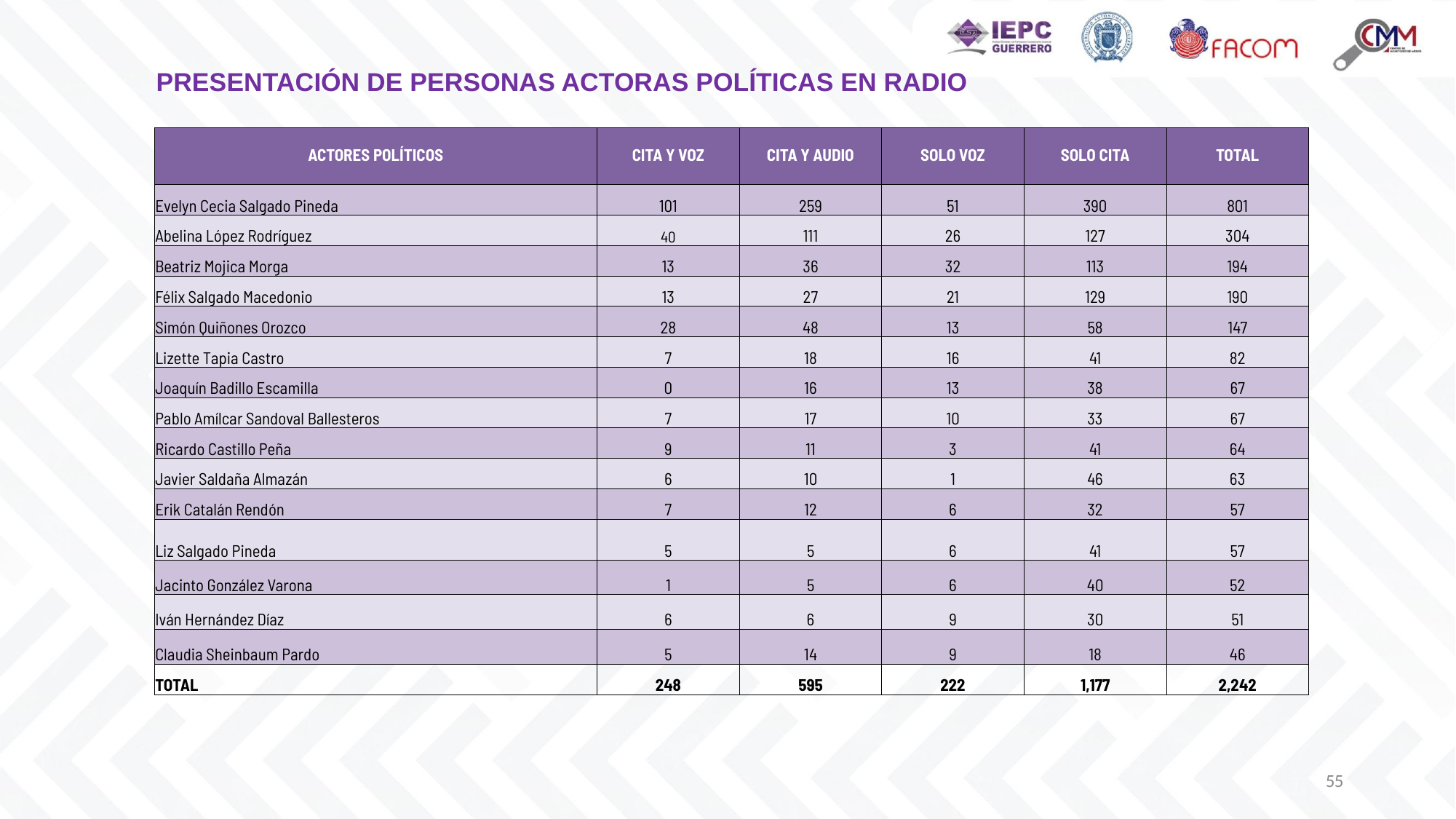

PRESENTACIÓN DE PERSONAS ACTORAS POLÍTICAS EN RADIO
| ACTORES POLÍTICOS | CITA Y VOZ | CITA Y AUDIO | SOLO VOZ | SOLO CITA | TOTAL |
| --- | --- | --- | --- | --- | --- |
| Evelyn Cecia Salgado Pineda | 101 | 259 | 51 | 390 | 801 |
| Abelina López Rodríguez | 40 | 111 | 26 | 127 | 304 |
| Beatriz Mojica Morga | 13 | 36 | 32 | 113 | 194 |
| Félix Salgado Macedonio | 13 | 27 | 21 | 129 | 190 |
| Simón Quiñones Orozco | 28 | 48 | 13 | 58 | 147 |
| Lizette Tapia Castro | 7 | 18 | 16 | 41 | 82 |
| Joaquín Badillo Escamilla | 0 | 16 | 13 | 38 | 67 |
| Pablo Amílcar Sandoval Ballesteros | 7 | 17 | 10 | 33 | 67 |
| Ricardo Castillo Peña | 9 | 11 | 3 | 41 | 64 |
| Javier Saldaña Almazán | 6 | 10 | 1 | 46 | 63 |
| Erik Catalán Rendón | 7 | 12 | 6 | 32 | 57 |
| Liz Salgado Pineda | 5 | 5 | 6 | 41 | 57 |
| Jacinto González Varona | 1 | 5 | 6 | 40 | 52 |
| Iván Hernández Díaz | 6 | 6 | 9 | 30 | 51 |
| Claudia Sheinbaum Pardo | 5 | 14 | 9 | 18 | 46 |
| TOTAL | 248 | 595 | 222 | 1,177 | 2,242 |
55